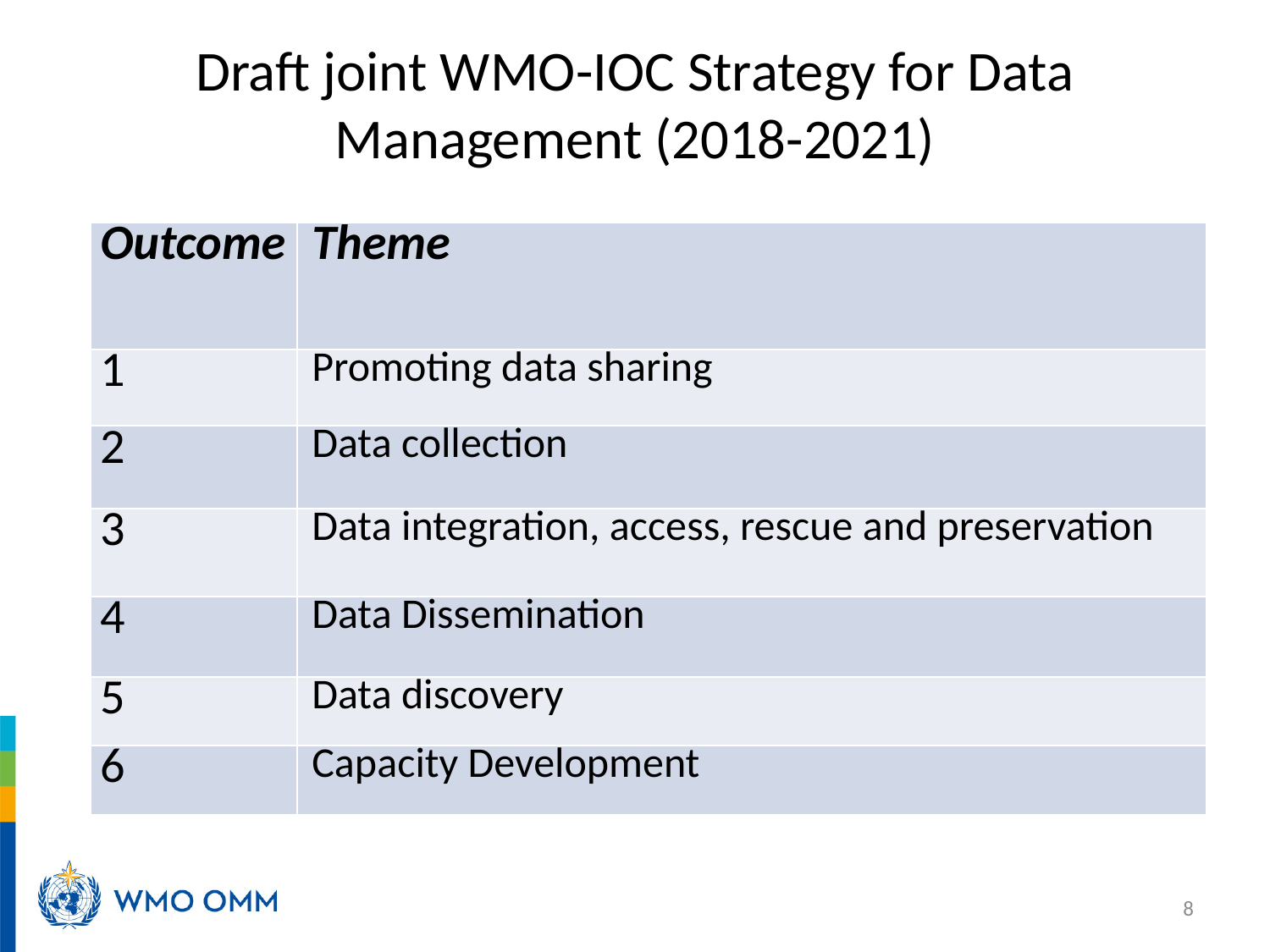

# Draft joint WMO-IOC Strategy for Data Management (2018-2021)
| Outcome | Theme |
| --- | --- |
| 1 | Promoting data sharing |
| 2 | Data collection |
| 3 | Data integration, access, rescue and preservation |
| 4 | Data Dissemination |
| 5 | Data discovery |
| 6 | Capacity Development |
8